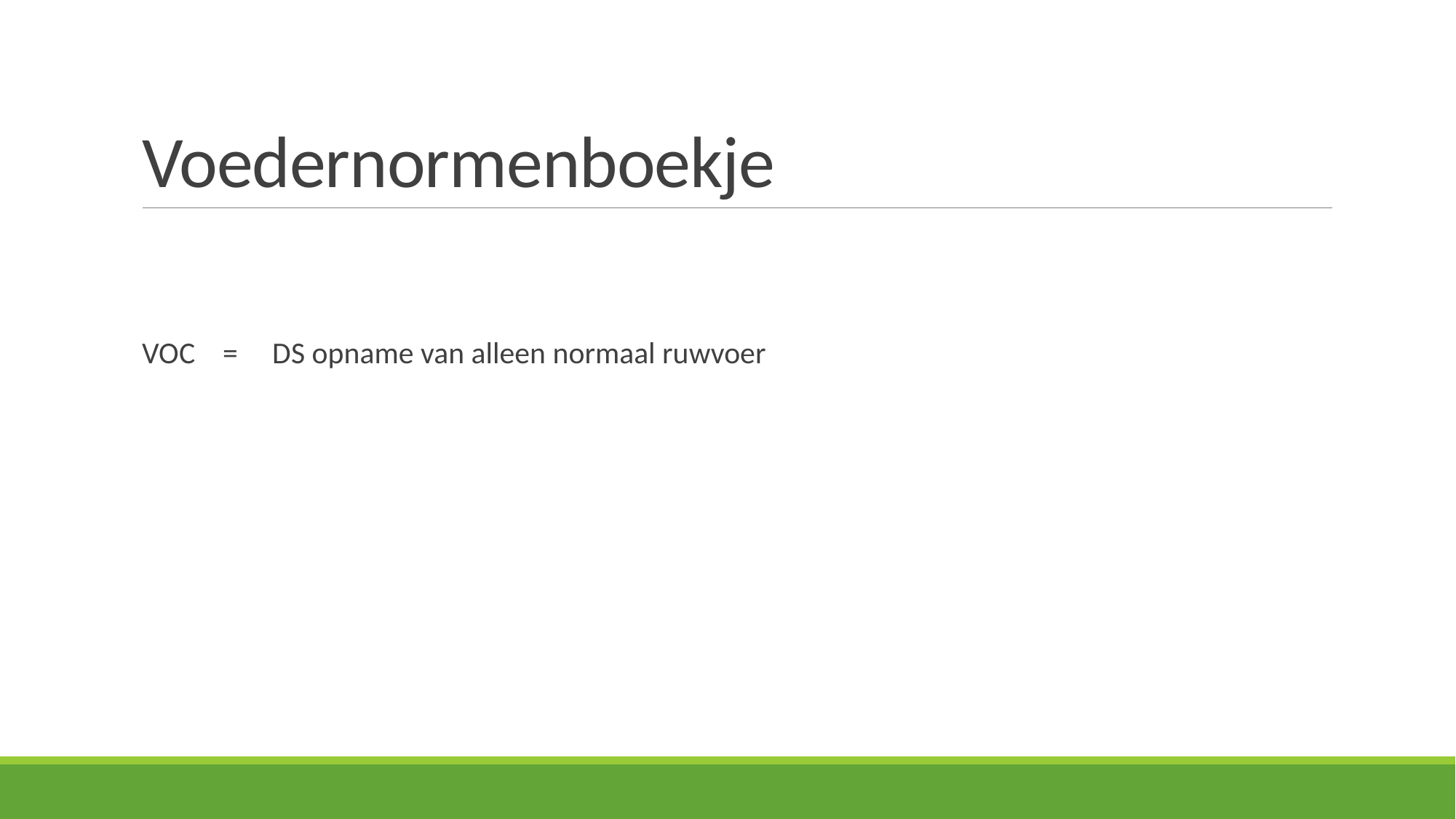

# Voedernormenboekje

VOC    =     DS opname van alleen normaal ruwvoer